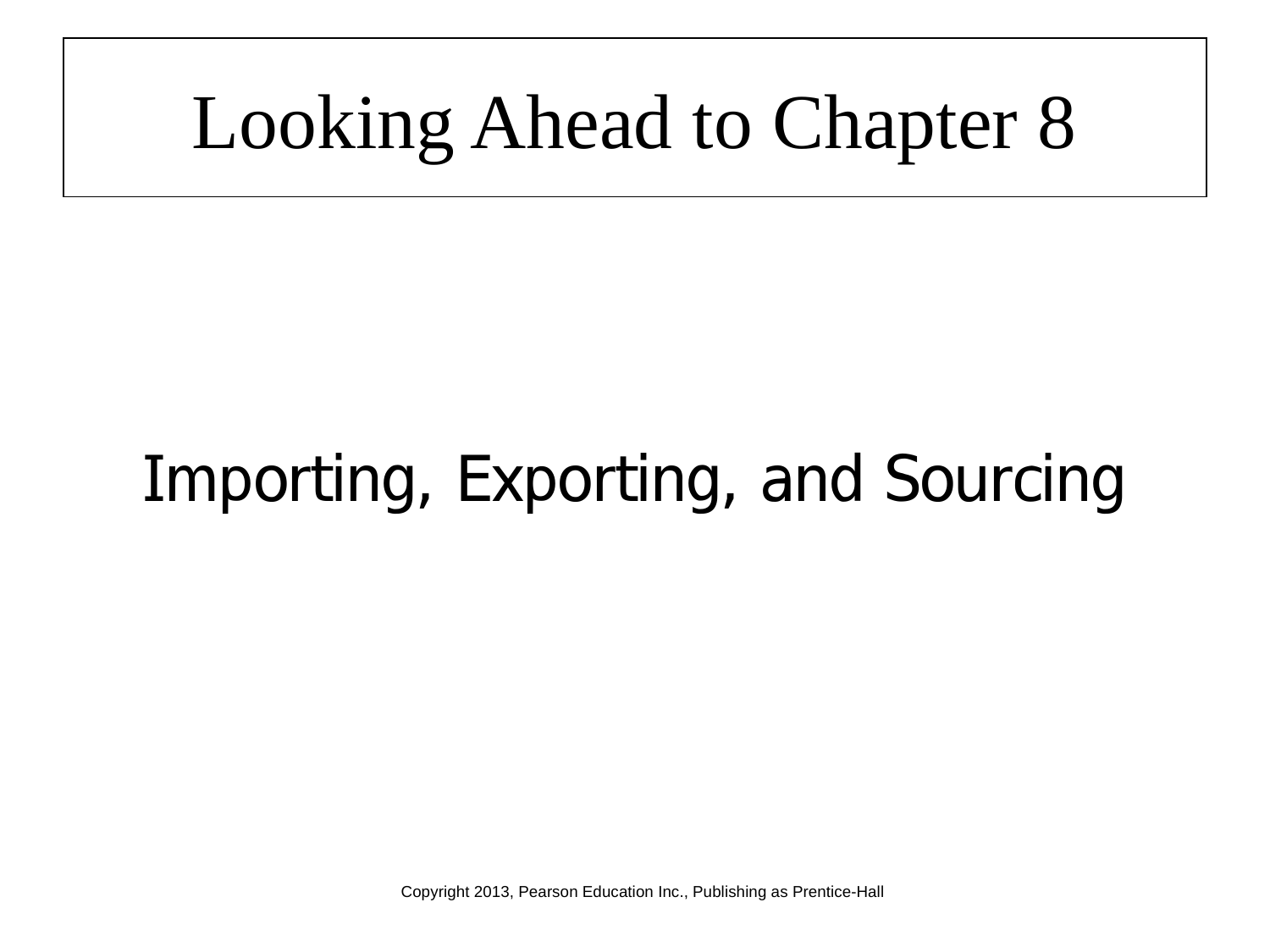

# Looking Ahead to Chapter 8

Importing, Exporting, and Sourcing

Copyright 2013, Pearson Education Inc., Publishing as Prentice-Hall